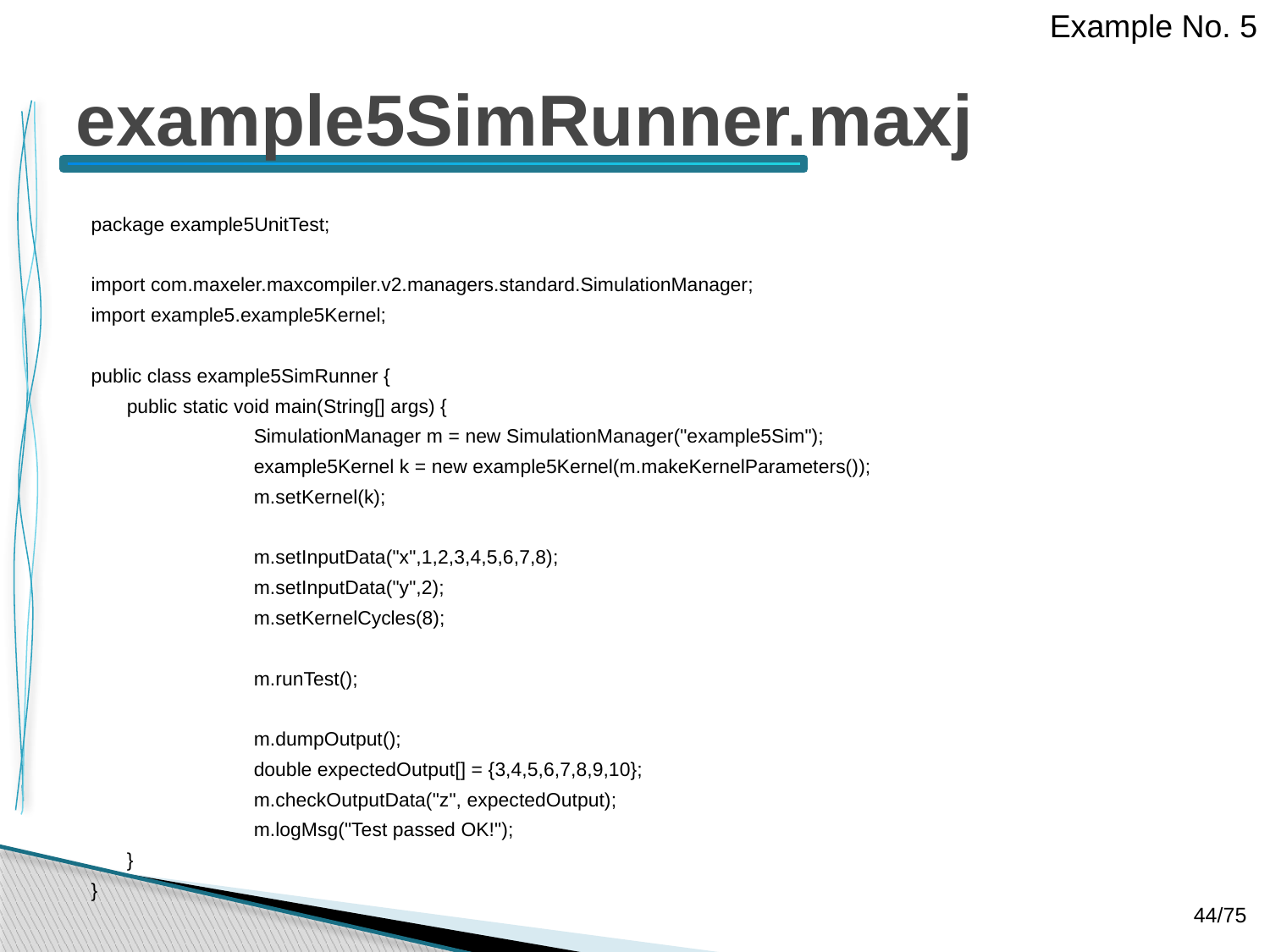

Example No. 5
# example5SimRunner.maxj
package example5UnitTest;

import com.maxeler.maxcompiler.v2.managers.standard.SimulationManager;
import example5.example5Kernel;

public class example5SimRunner {
	public static void main(String[] args) {
		SimulationManager m = new SimulationManager("example5Sim");
		example5Kernel k = new example5Kernel(m.makeKernelParameters());
		m.setKernel(k);

		m.setInputData("x",1,2,3,4,5,6,7,8);
		m.setInputData("y",2);
		m.setKernelCycles(8);

		m.runTest();

		m.dumpOutput();
		double expectedOutput[] = {3,4,5,6,7,8,9,10};
		m.checkOutputData("z", expectedOutput);
		m.logMsg("Test passed OK!");
	}
}